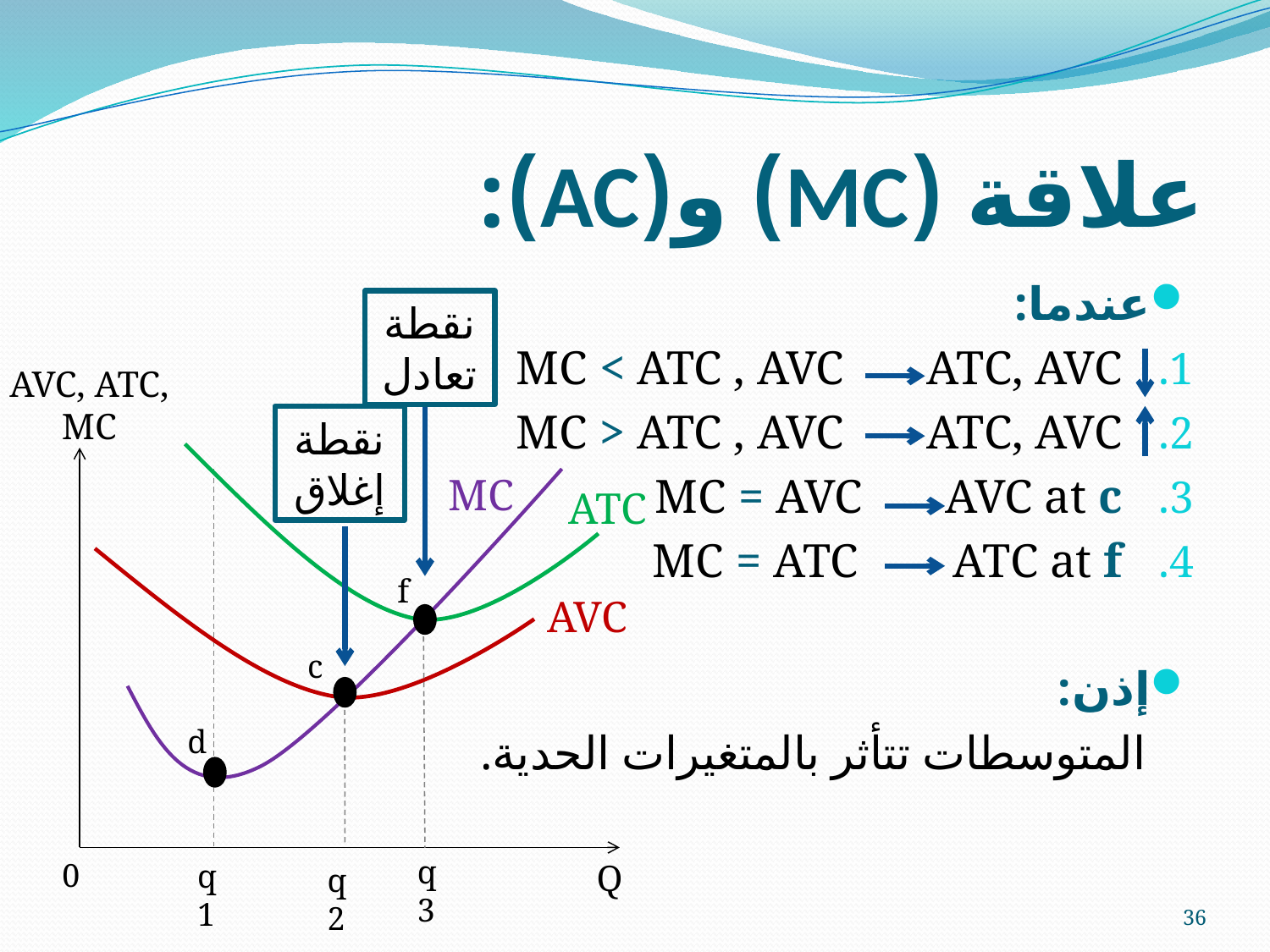

# علاقة (MC) و(AC):
عندما:
MC < ATC , AVC       ATC, AVC
MC > ATC , AVC       ATC, AVC
MC = AVC       AVC at c
MC = ATC        ATC at f

إذن:
    المتوسطات تتأثر بالمتغيرات الحدية.
نقطة تعادل
AVC, ATC, MC
نقطة إغلاق

MC

ATC

f
AVC

c

d

q3
0
q1
Q
q2
36